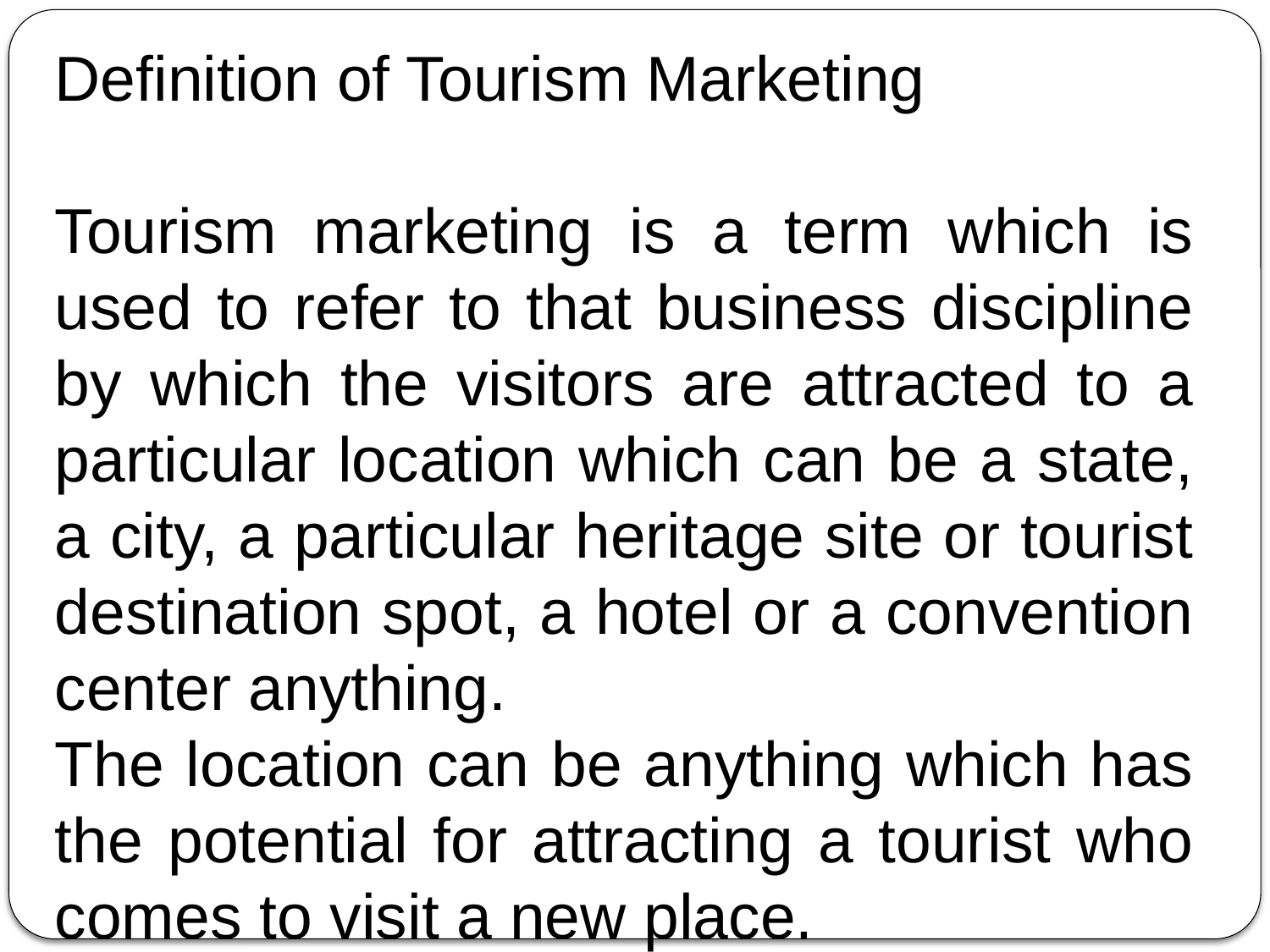

Definition of Tourism Marketing

Tourism marketing is a term which is used to refer to that business discipline by which the visitors are attracted to a particular location which can be a state, a city, a particular heritage site or tourist destination spot, a hotel or a convention center anything.
The location can be anything which has the potential for attracting a tourist who comes to visit a new place.